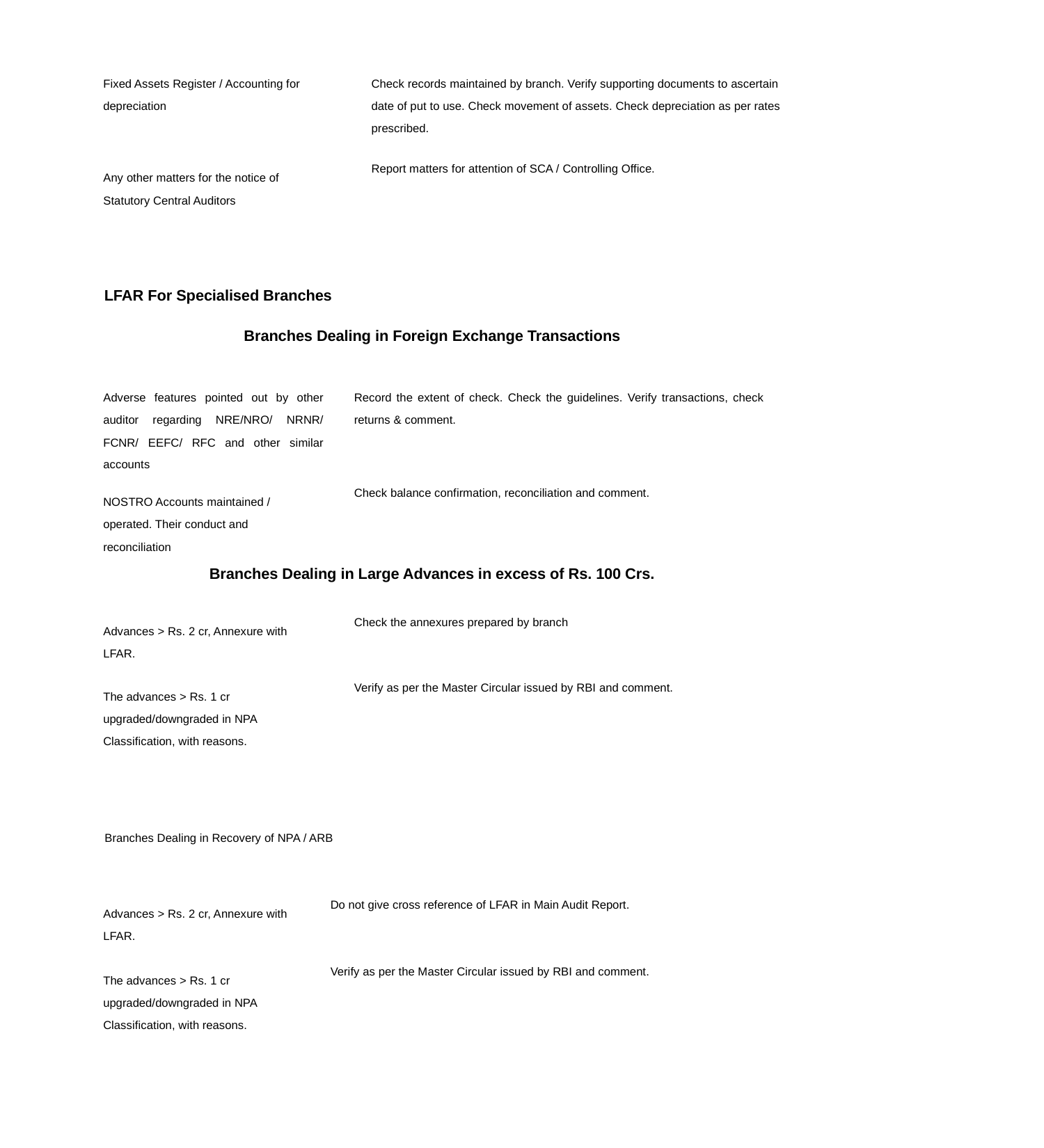

| Fixed Assets Register / Accounting for depreciation | Check records maintained by branch. Verify supporting documents to ascertain date of put to use. Check movement of assets. Check depreciation as per rates prescribed. |
| --- | --- |
| Any other matters for the notice of Statutory Central Auditors | Report matters for attention of SCA / Controlling Office. |
LFAR For Specialised Branches
| Branches Dealing in Foreign Exchange Transactions |  |  |
| --- | --- | --- |
| Adverse features pointed out by other auditor regarding NRE/NRO/ NRNR/ FCNR/ EEFC/ RFC and other similar accounts |  | Record the extent of check. Check the guidelines. Verify transactions, check returns & comment. |
| NOSTRO Accounts maintained / operated. Their conduct and reconciliation |  | Check balance confirmation, reconciliation and comment. |
| Branches Dealing in Large Advances in excess of Rs. 100 Crs. |  |  |
| Advances > Rs. 2 cr, Annexure with LFAR. |  | Check the annexures prepared by branch |
| The advances > Rs. 1 cr upgraded/downgraded in NPA Classification, with reasons. |  | Verify as per the Master Circular issued by RBI and comment. |
| Branches Dealing in Recovery of NPA / ARB |  |  |
| Advances > Rs. 2 cr, Annexure with LFAR. | Do not give cross reference of LFAR in Main Audit Report. |  |
| The advances > Rs. 1 cr upgraded/downgraded in NPA Classification, with reasons. | Verify as per the Master Circular issued by RBI and comment. |  |